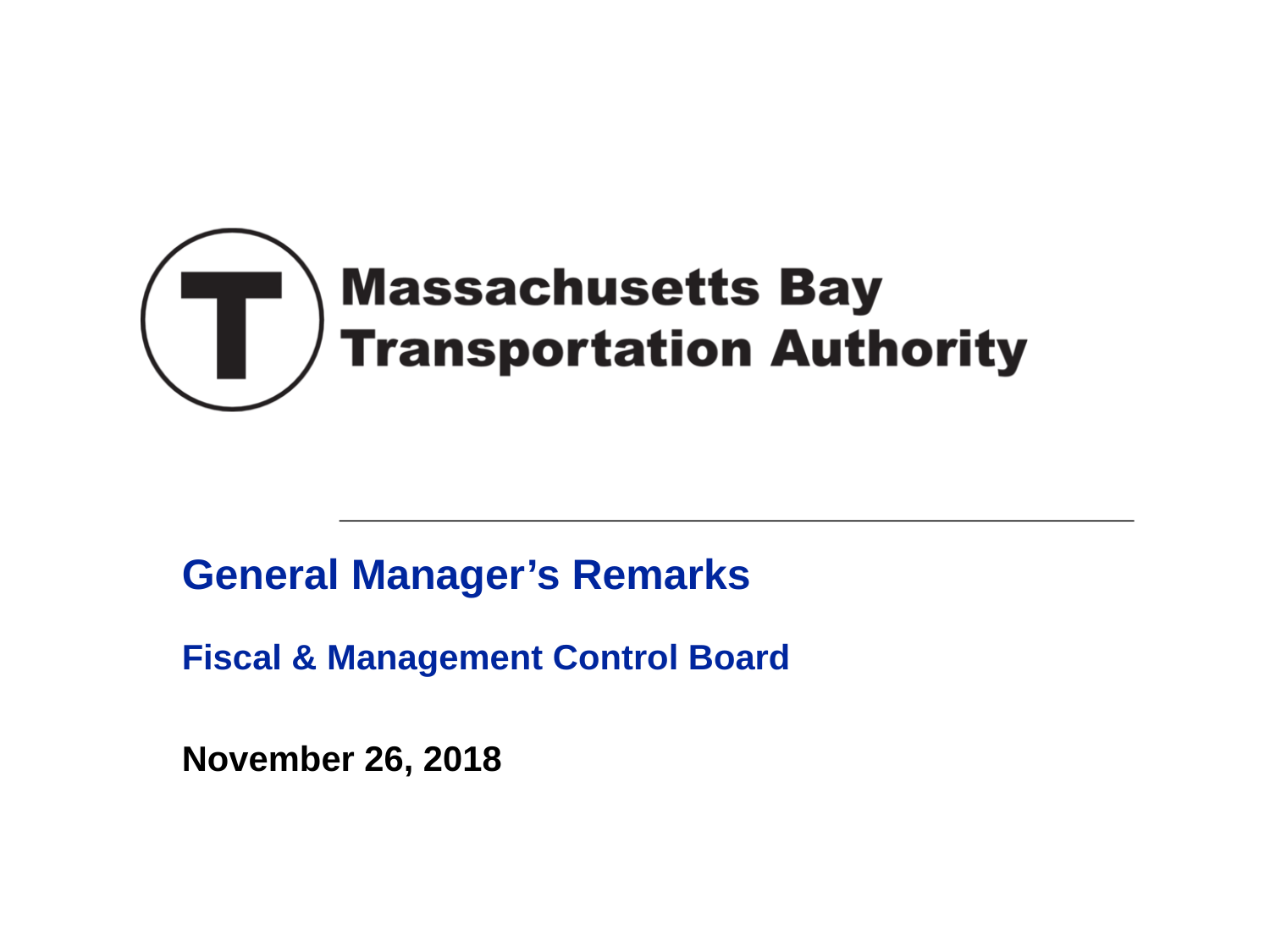

# General Manager’s Remarks
Fiscal & Management Control Board
November 26, 2018